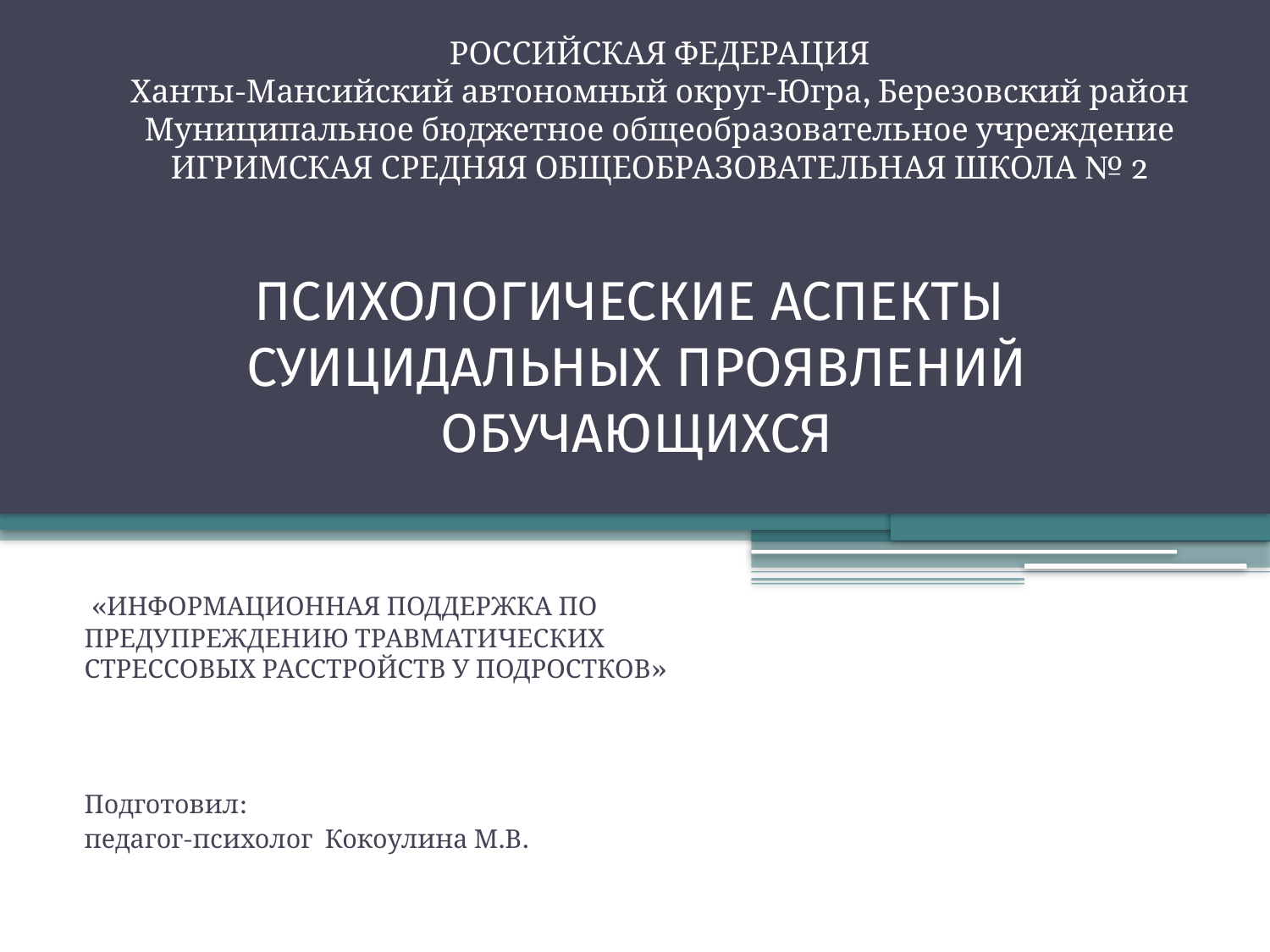

РОССИЙСКАЯ ФЕДЕРАЦИЯ
Ханты-Мансийский автономный округ-Югра, Березовский район
Муниципальное бюджетное общеобразовательное учреждение
ИГРИМСКАЯ СРЕДНЯЯ ОБЩЕОБРАЗОВАТЕЛЬНАЯ ШКОЛА № 2

# ПСИХОЛОГИЧЕСКИЕ АСПЕКТЫ СУИЦИДАЛЬНЫХ ПРОЯВЛЕНИЙ ОБУЧАЮЩИХСЯ
 «Информационная поддержка по предупреждению травматических стрессовых расстройств у подростков»

Подготовил:
педагог-психолог  Кокоулина М.В.